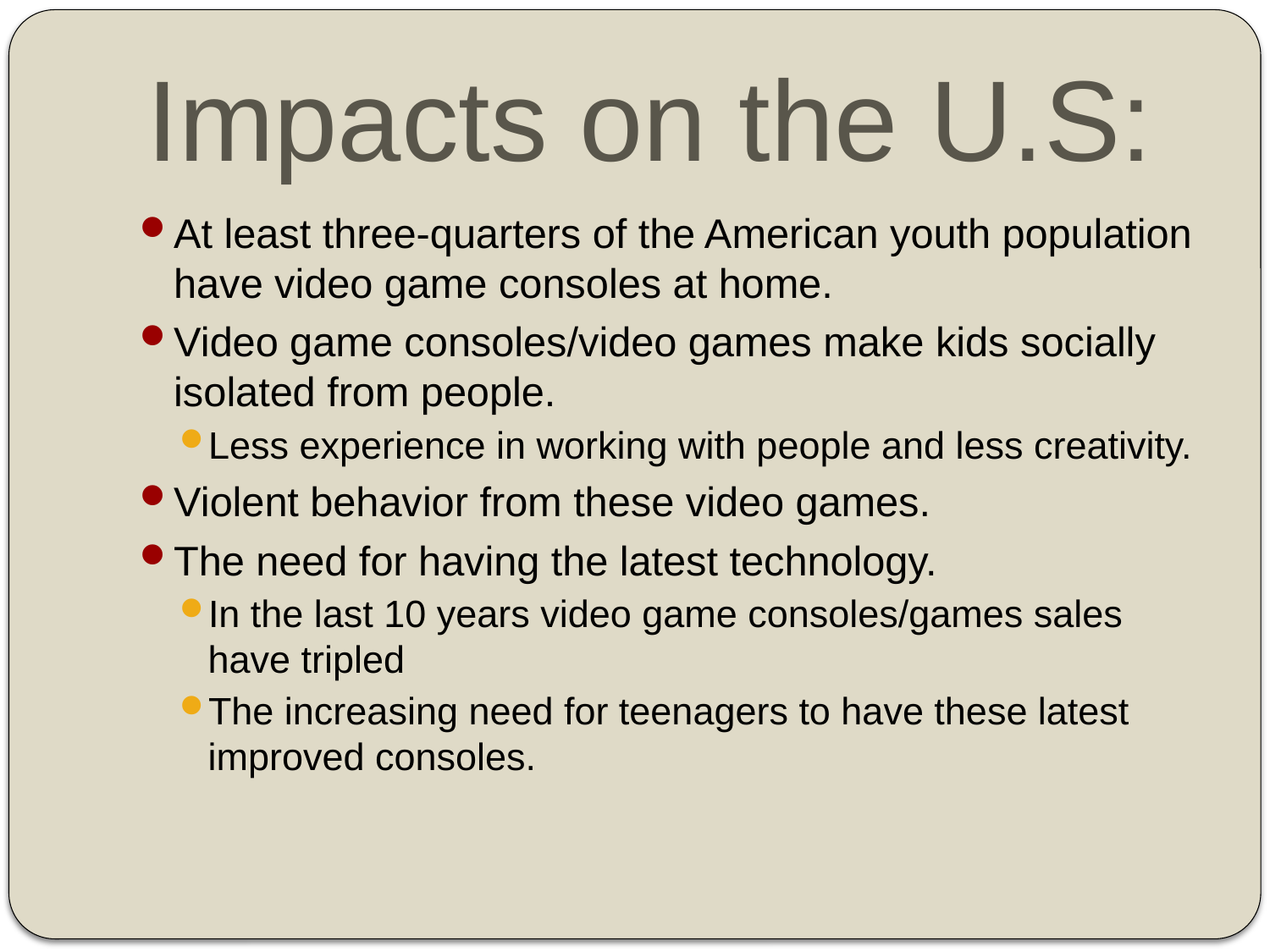

# Impacts on the U.S:
At least three-quarters of the American youth population have video game consoles at home.
Video game consoles/video games make kids socially isolated from people.
Less experience in working with people and less creativity.
Violent behavior from these video games.
The need for having the latest technology.
In the last 10 years video game consoles/games sales have tripled
The increasing need for teenagers to have these latest improved consoles.